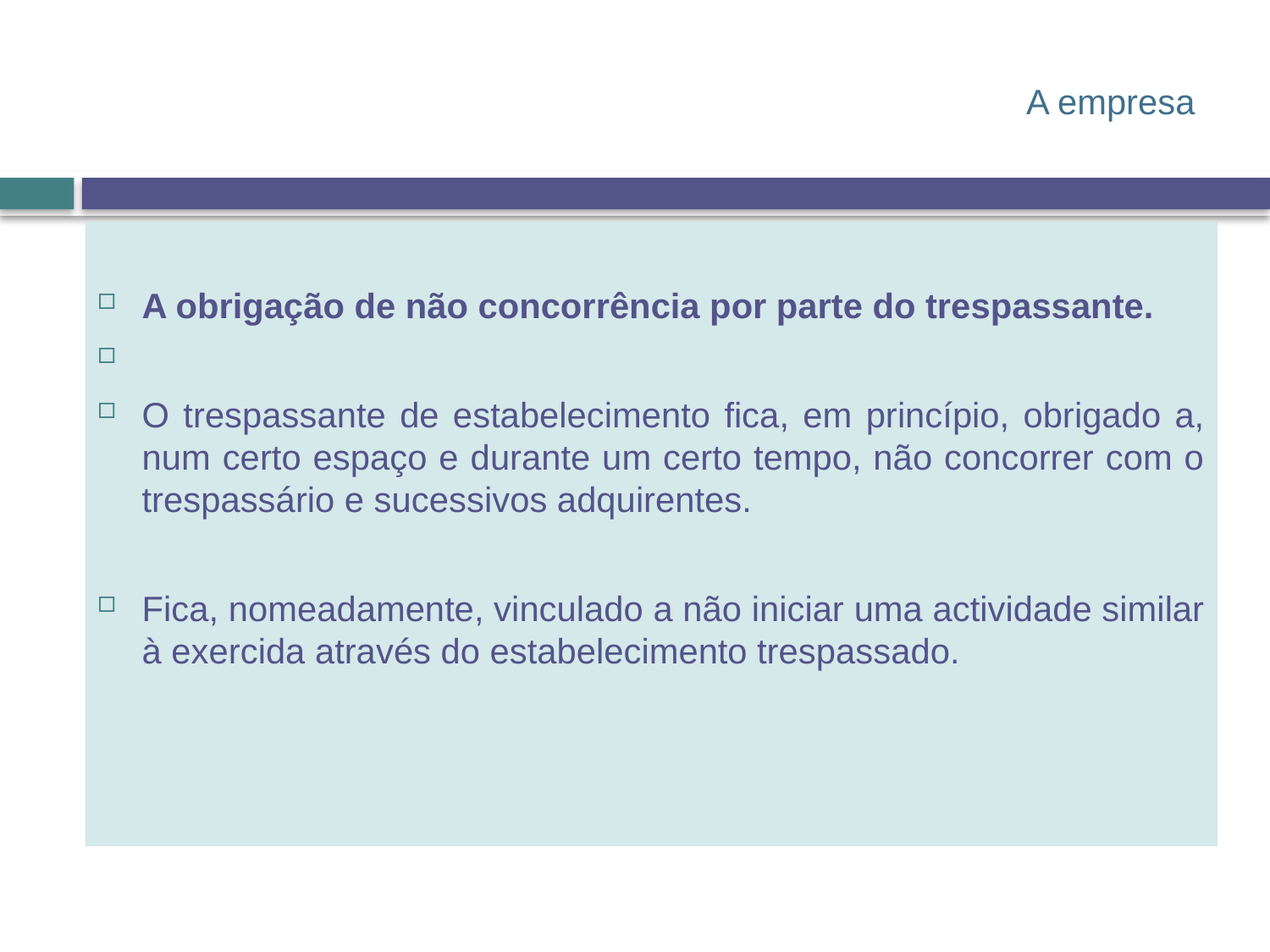

# A empresa

A obrigação de não concorrência por parte do trespassante.

O trespassante de estabelecimento fica, em princípio, obrigado a, num certo espaço e durante um certo tempo, não concorrer com o trespassário e sucessivos adquirentes.

Fica, nomeadamente, vinculado a não iniciar uma actividade similar à exercida através do estabelecimento trespassado.